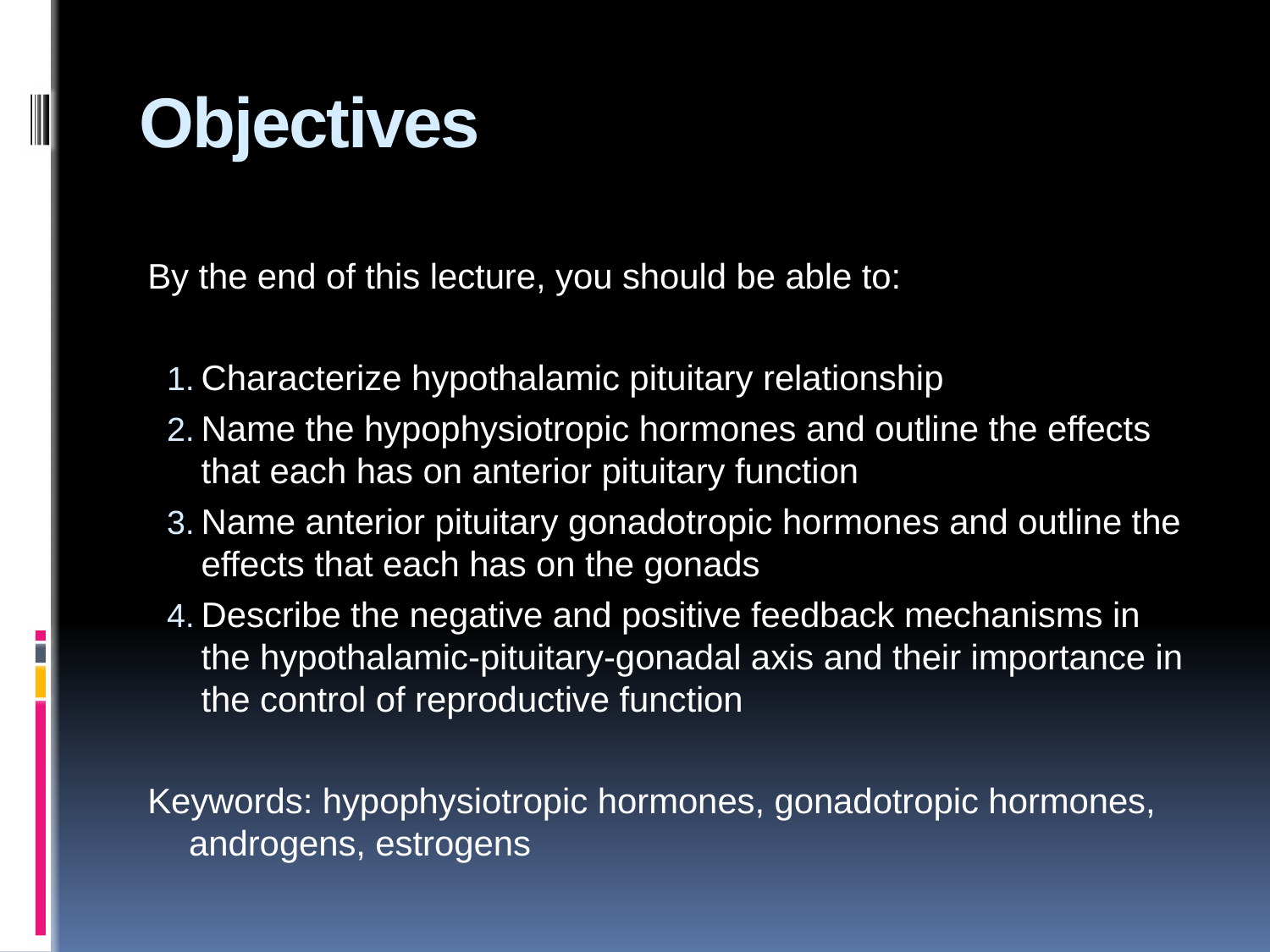

# Objectives
By the end of this lecture, you should be able to:

Characterize hypothalamic pituitary relationship
Name the hypophysiotropic hormones and outline the effects that each has on anterior pituitary function
Name anterior pituitary gonadotropic hormones and outline the effects that each has on the gonads
Describe the negative and positive feedback mechanisms in the hypothalamic-pituitary-gonadal axis and their importance in the control of reproductive function

Keywords: hypophysiotropic hormones, gonadotropic hormones, androgens, estrogens